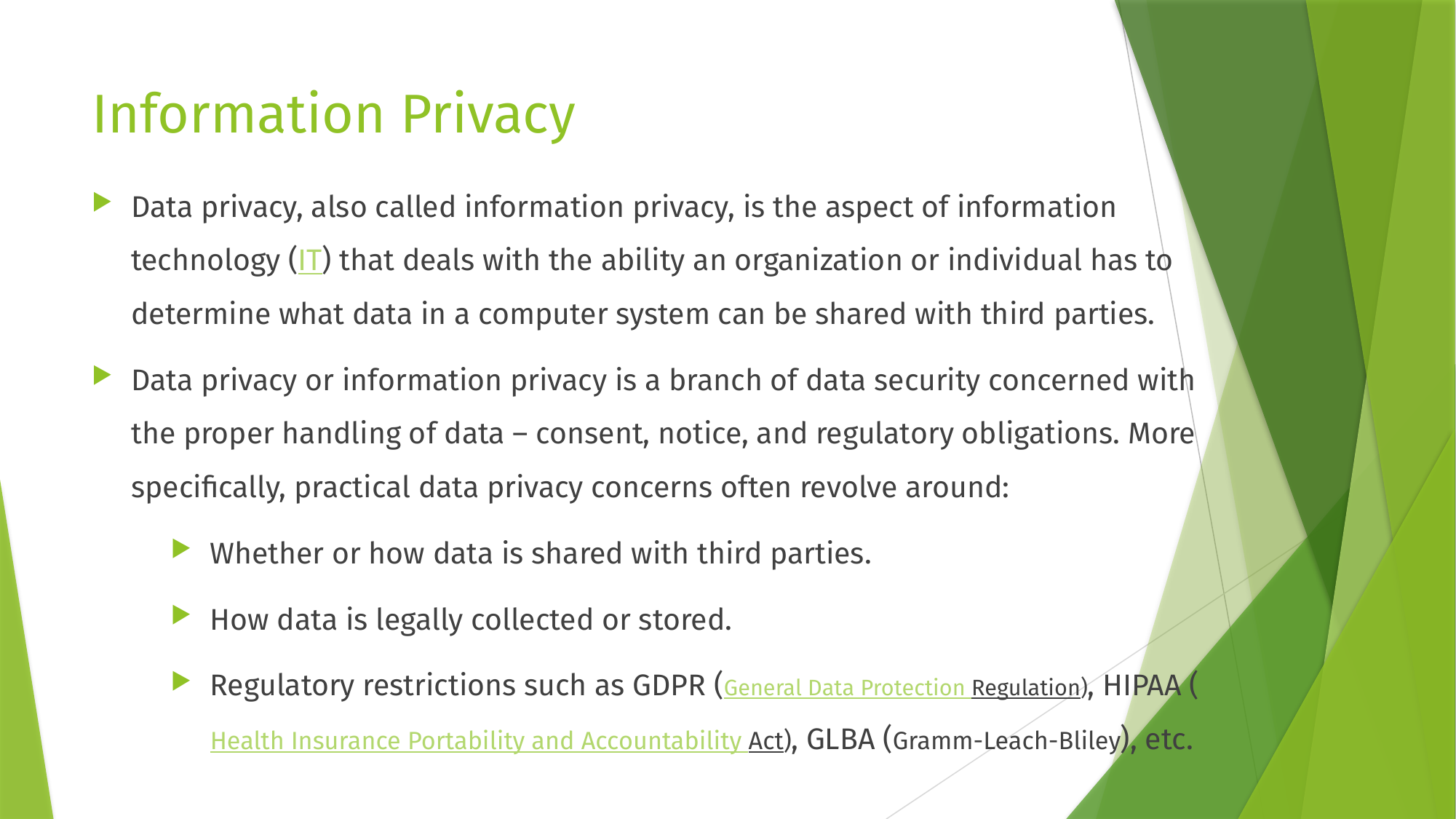

# Information Privacy
Data privacy, also called information privacy, is the aspect of information technology (IT) that deals with the ability an organization or individual has to determine what data in a computer system can be shared with third parties.
Data privacy or information privacy is a branch of data security concerned with the proper handling of data – consent, notice, and regulatory obligations. More specifically, practical data privacy concerns often revolve around:
Whether or how data is shared with third parties.
How data is legally collected or stored.
Regulatory restrictions such as GDPR (General Data Protection Regulation), HIPAA ( Health Insurance Portability and Accountability Act), GLBA (Gramm-Leach-Bliley), etc.